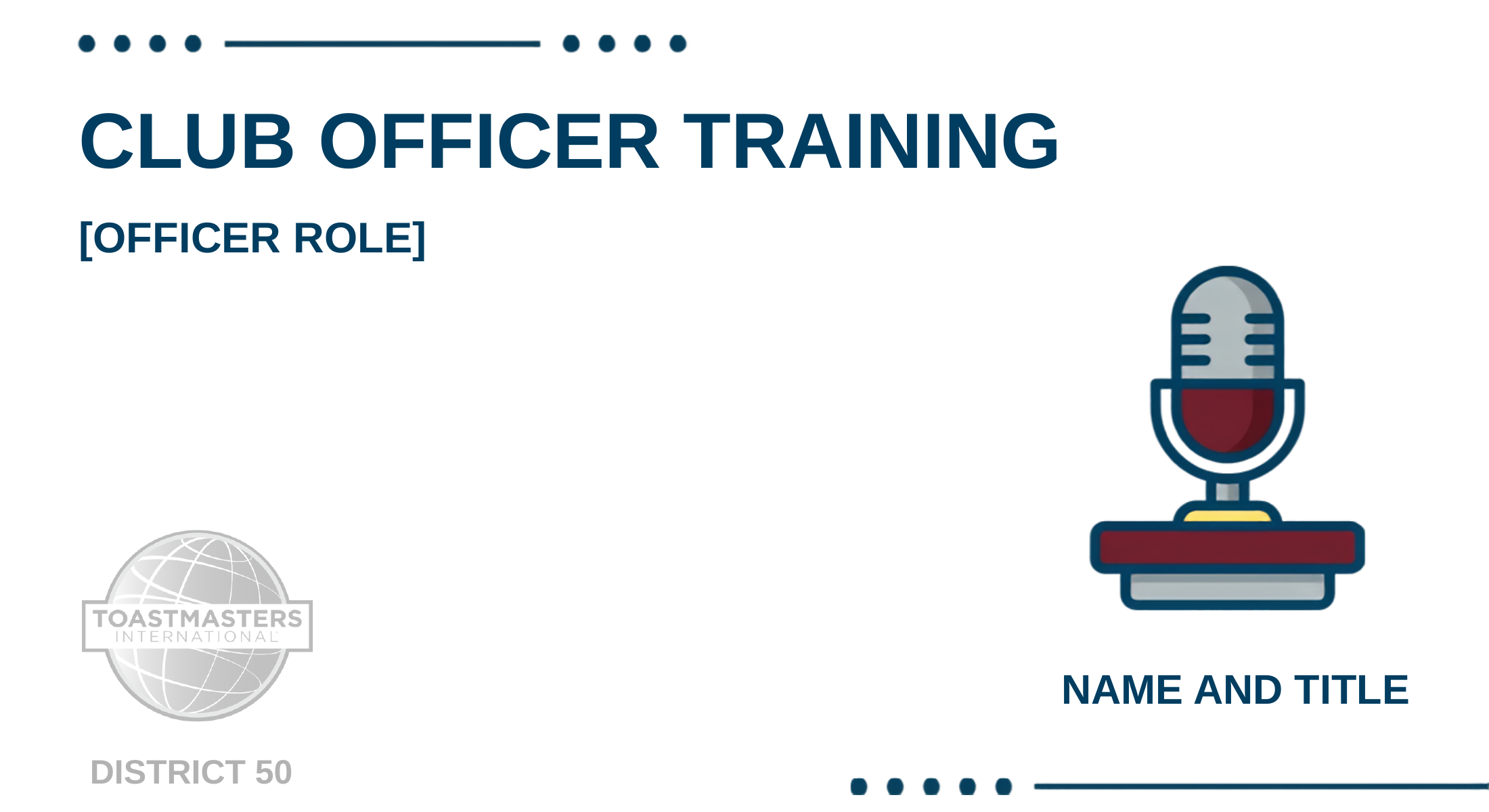

CLUB OFFICER TRAINING
[OFFICER ROLE]

NAME AND TITLE
DISTRICT 50